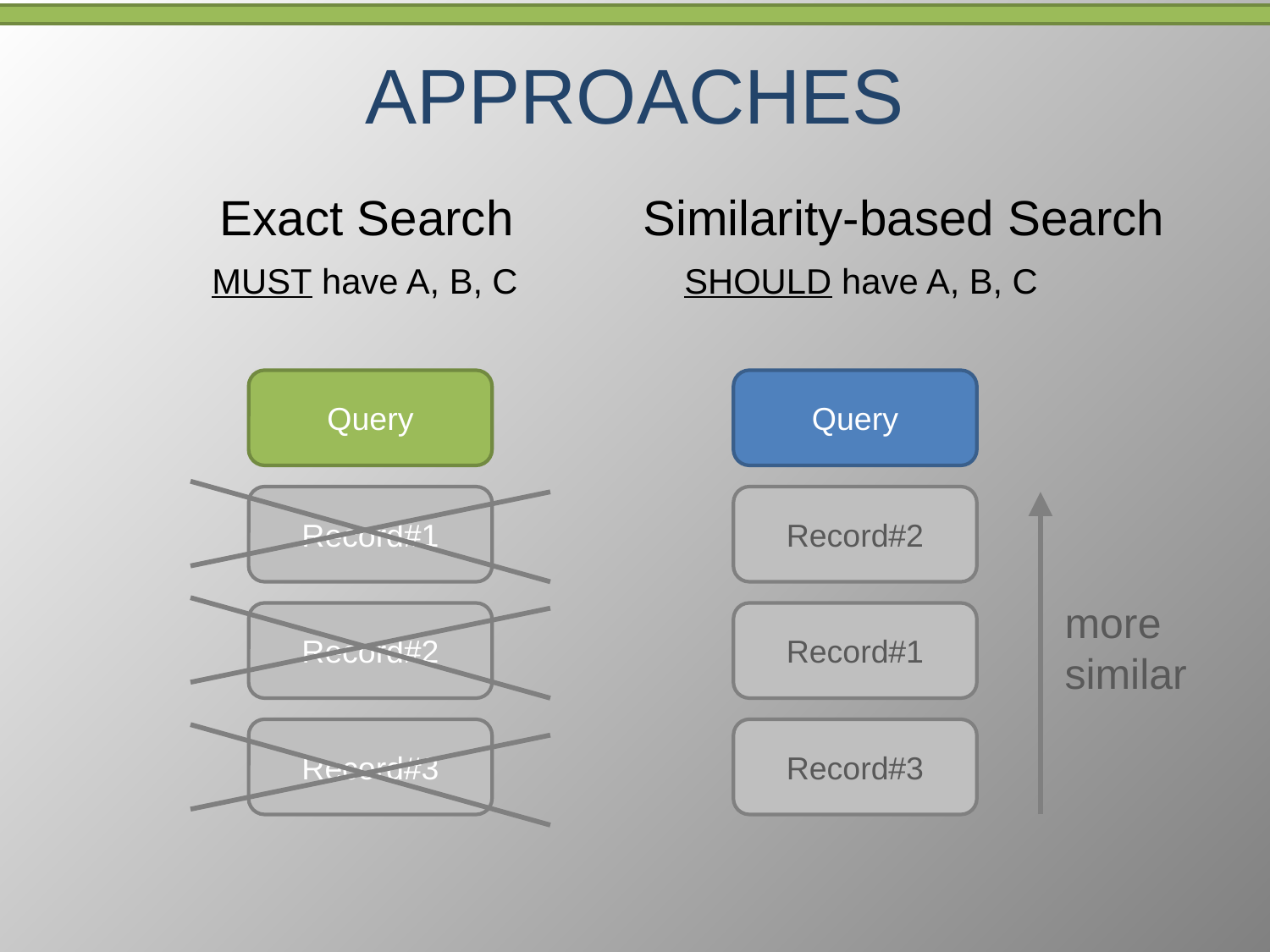

# approaches
Exact Search
Similarity-based Search
SHOULD have A, B, C
MUST have A, B, C
Query
Record#1
Record#2
Record#3
Query
Record#2
more
similar
Record#1
Record#3